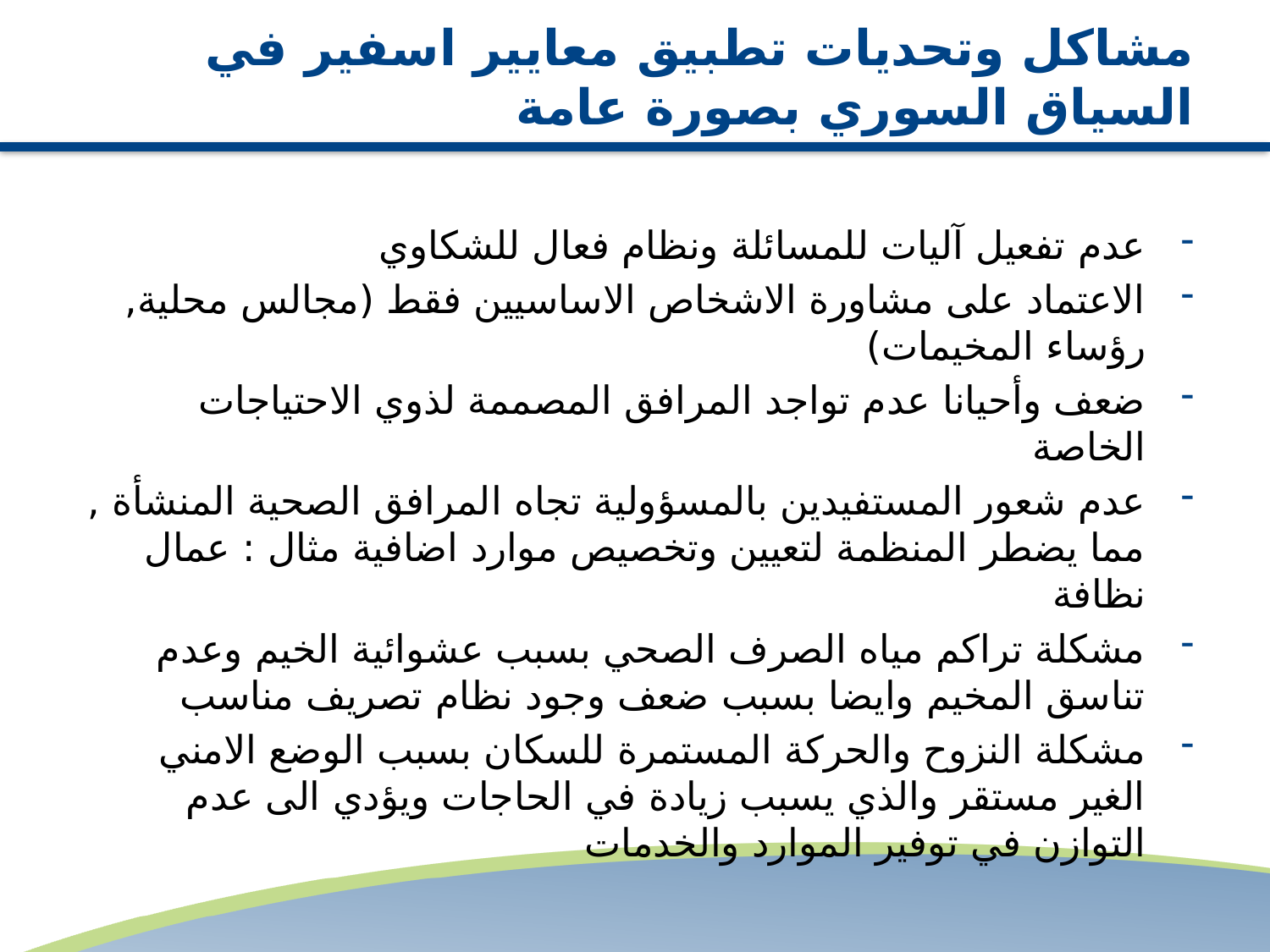

# مشاكل وتحديات تطبيق معايير اسفير في السياق السوري بصورة عامة
عدم تفعيل آليات للمسائلة ونظام فعال للشكاوي
الاعتماد على مشاورة الاشخاص الاساسيين فقط (مجالس محلية, رؤساء المخيمات)
ضعف وأحيانا عدم تواجد المرافق المصممة لذوي الاحتياجات الخاصة
عدم شعور المستفيدين بالمسؤولية تجاه المرافق الصحية المنشأة , مما يضطر المنظمة لتعيين وتخصيص موارد اضافية مثال : عمال نظافة
مشكلة تراكم مياه الصرف الصحي بسبب عشوائية الخيم وعدم تناسق المخيم وايضا بسبب ضعف وجود نظام تصريف مناسب
مشكلة النزوح والحركة المستمرة للسكان بسبب الوضع الامني الغير مستقر والذي يسبب زيادة في الحاجات ويؤدي الى عدم التوازن في توفير الموارد والخدمات